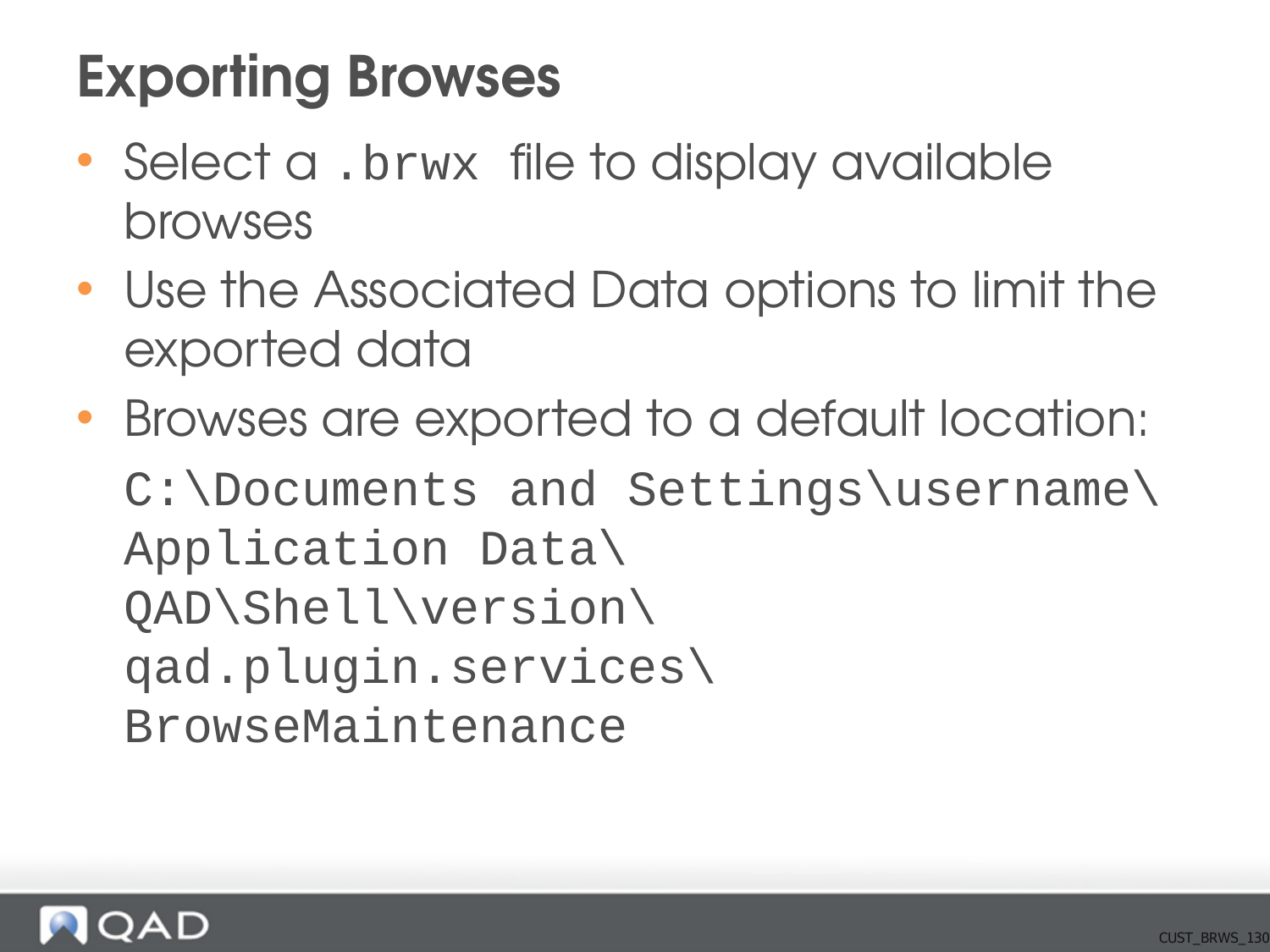

# Exporting Browses
Select a .brwx file to display available browses
Use the Associated Data options to limit the exported data
Browses are exported to a default location:
C:\Documents and Settings\username\Application Data\
QAD\Shell\version\qad.plugin.services\BrowseMaintenance
CUST_BRWS_130